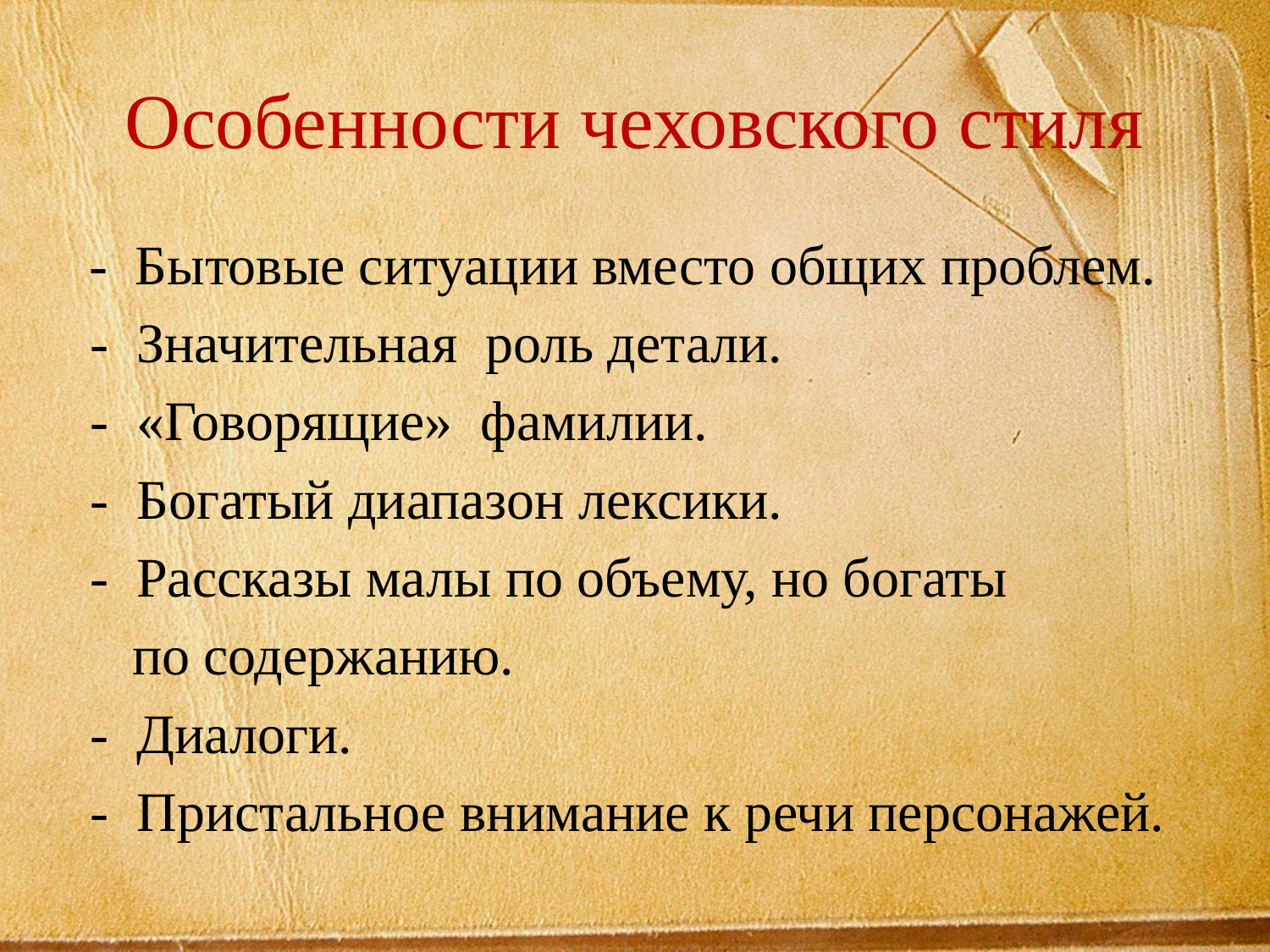

# Особенности чеховского стиля
 -  Бытовые ситуации вместо общих проблем.
 -  Значительная  роль детали.
 -  «Говорящие»  фамилии.
 -  Богатый диапазон лексики.
 -  Рассказы малы по объему, но богаты
    по содержанию.
 -  Диалоги.
 -  Пристальное внимание к речи персонажей.